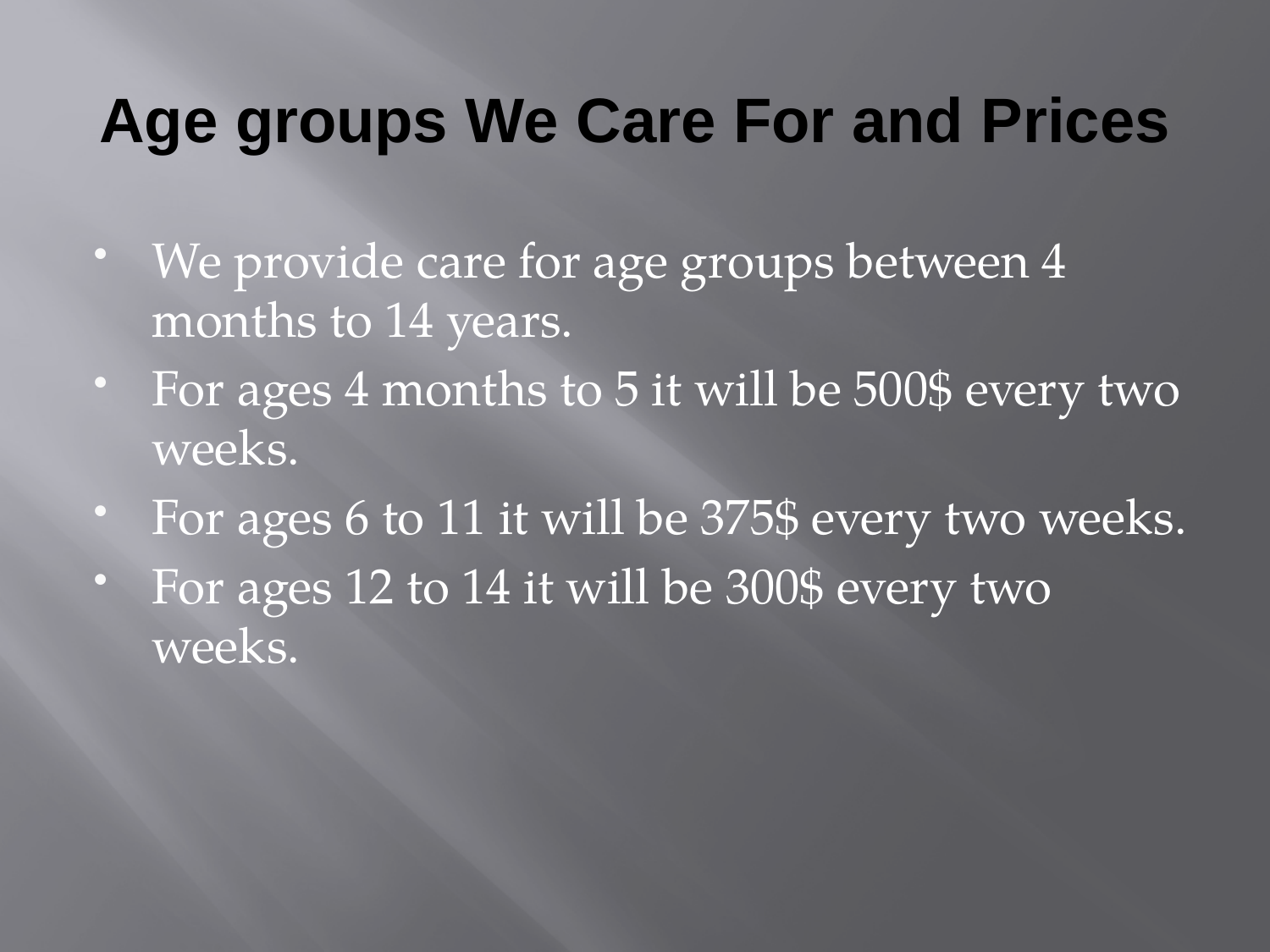

# Age groups We Care For and Prices
We provide care for age groups between 4 months to 14 years.
For ages 4 months to 5 it will be 500$ every two weeks.
For ages 6 to 11 it will be 375$ every two weeks.
For ages 12 to 14 it will be 300$ every two weeks.